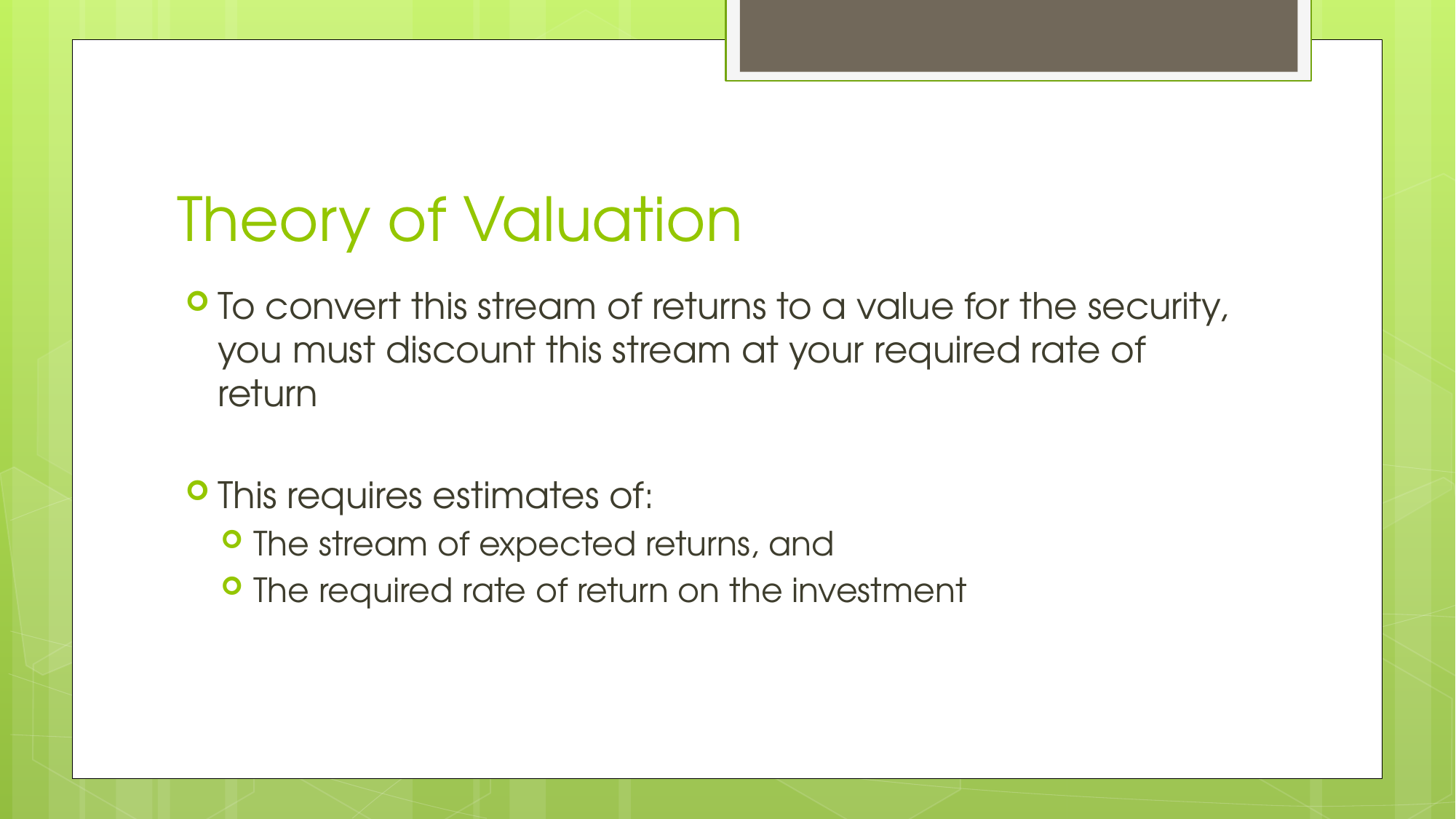

# Theory of Valuation
To convert this stream of returns to a value for the security, you must discount this stream at your required rate of return

This requires estimates of:
The stream of expected returns, and
The required rate of return on the investment